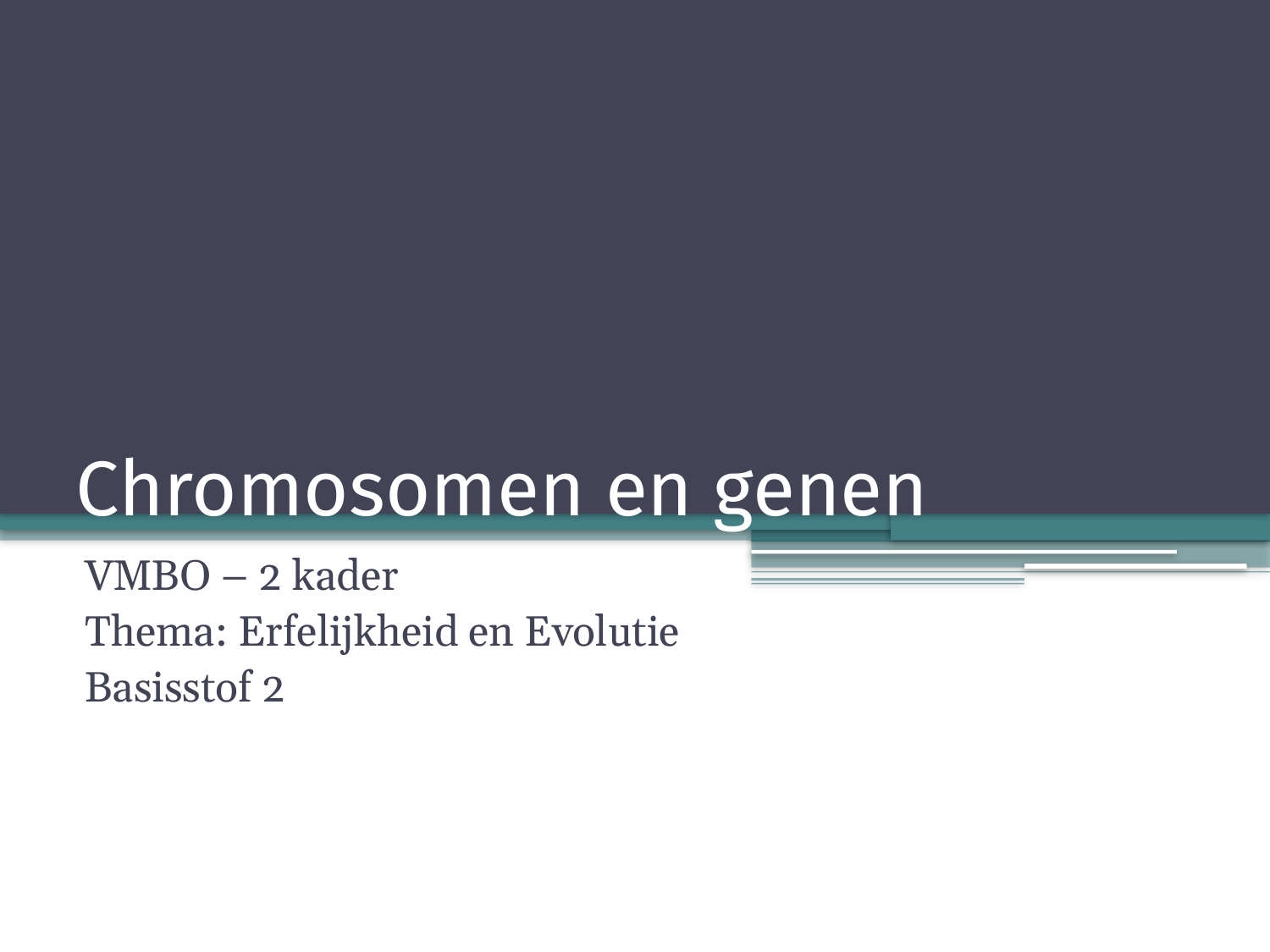

# Chromosomen en genen
VMBO – 2 kader
Thema: Erfelijkheid en Evolutie
Basisstof 2